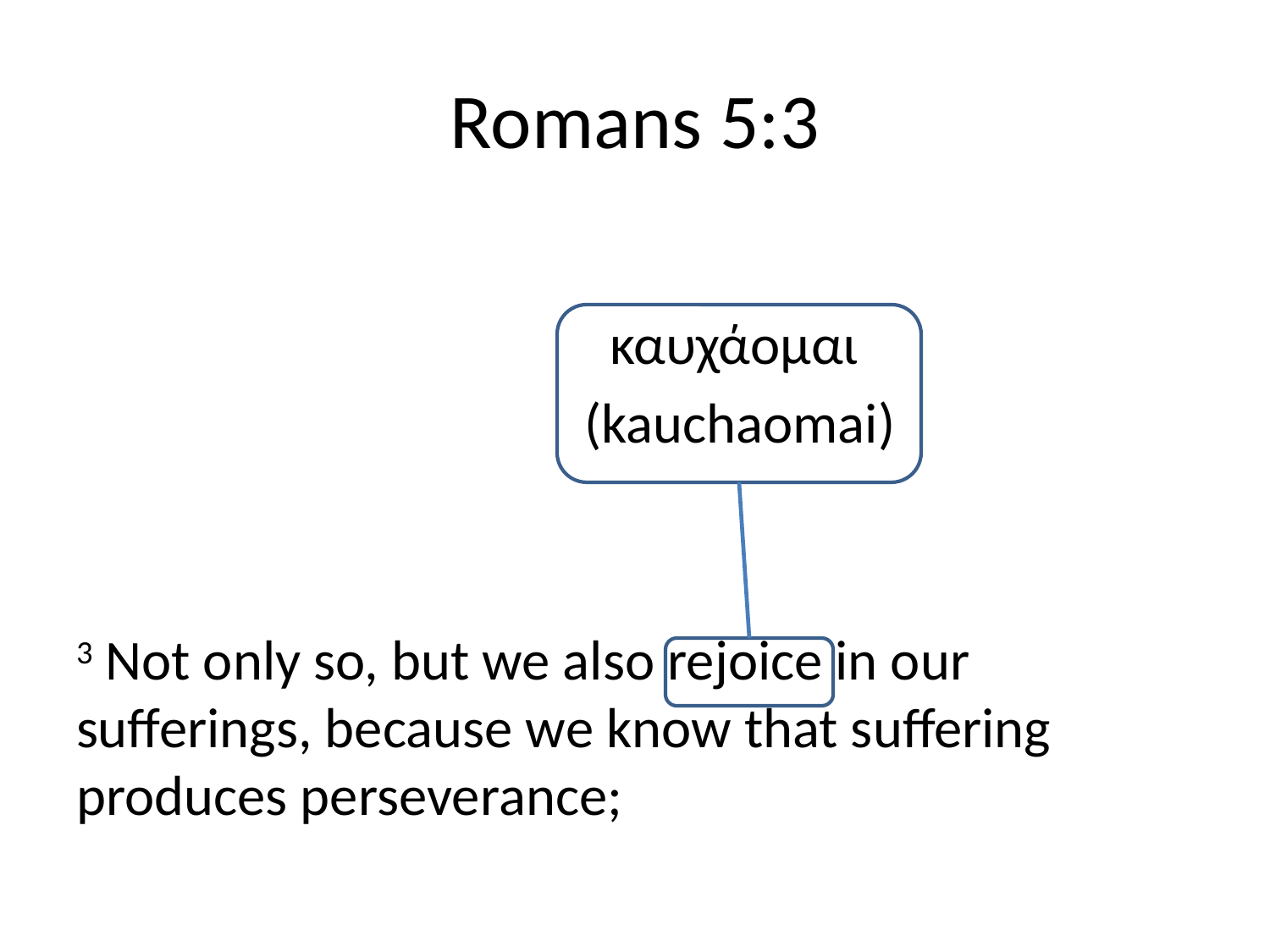

# Romans 5:3

				  καυχάομαι
				(kauchaomai)

3 Not only so, but we also rejoice in our sufferings, because we know that suffering produces perseverance;